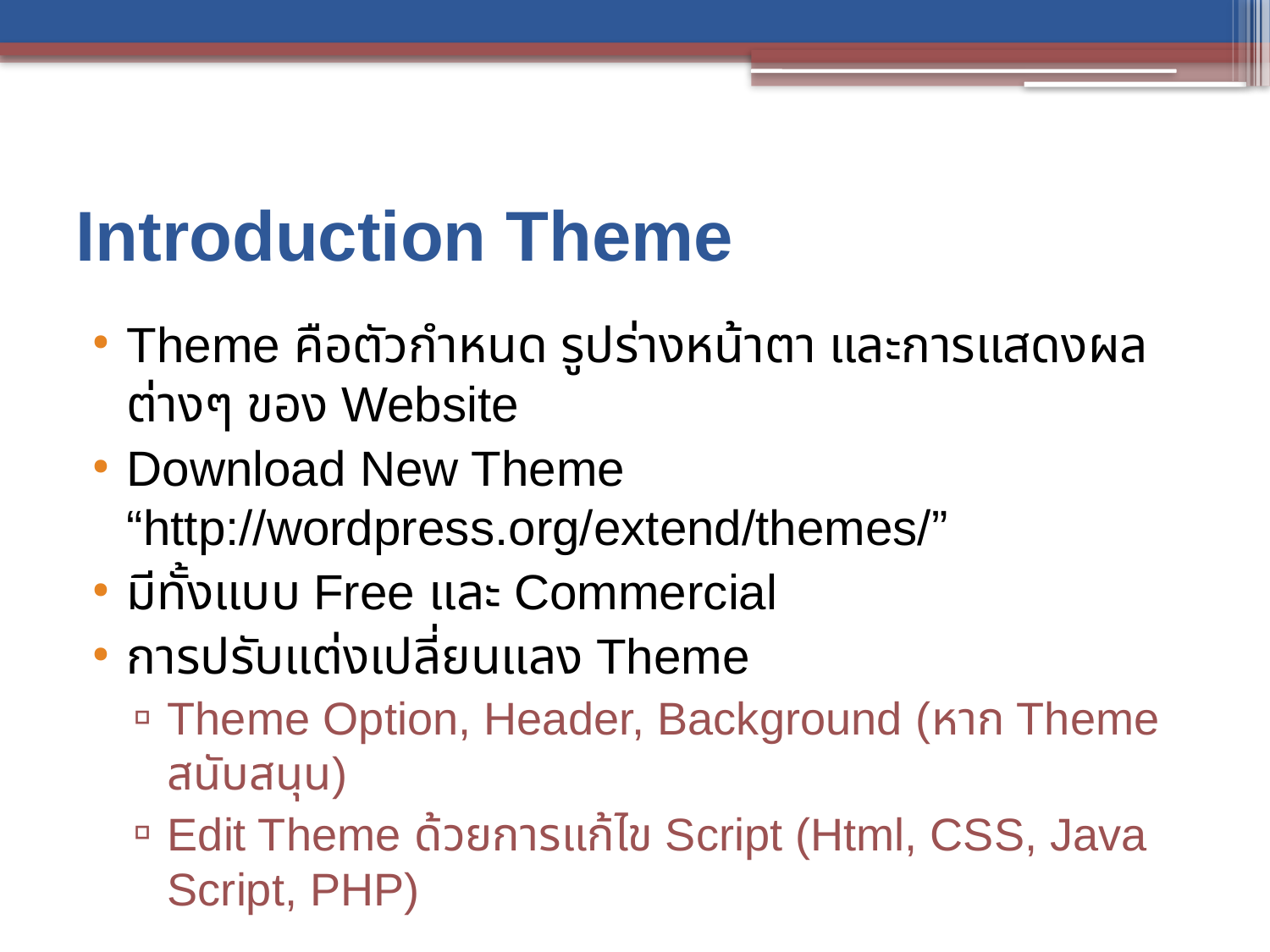

# Introduction Theme
Theme คือตัวกำหนด รูปร่างหน้าตา และการแสดงผลต่างๆ ของ Website
Download New Theme “http://wordpress.org/extend/themes/”
มีทั้งแบบ Free และ Commercial
การปรับแต่งเปลี่ยนแลง Theme
Theme Option, Header, Background (หาก Theme สนับสนุน)
Edit Theme ด้วยการแก้ไข Script (Html, CSS, Java Script, PHP)